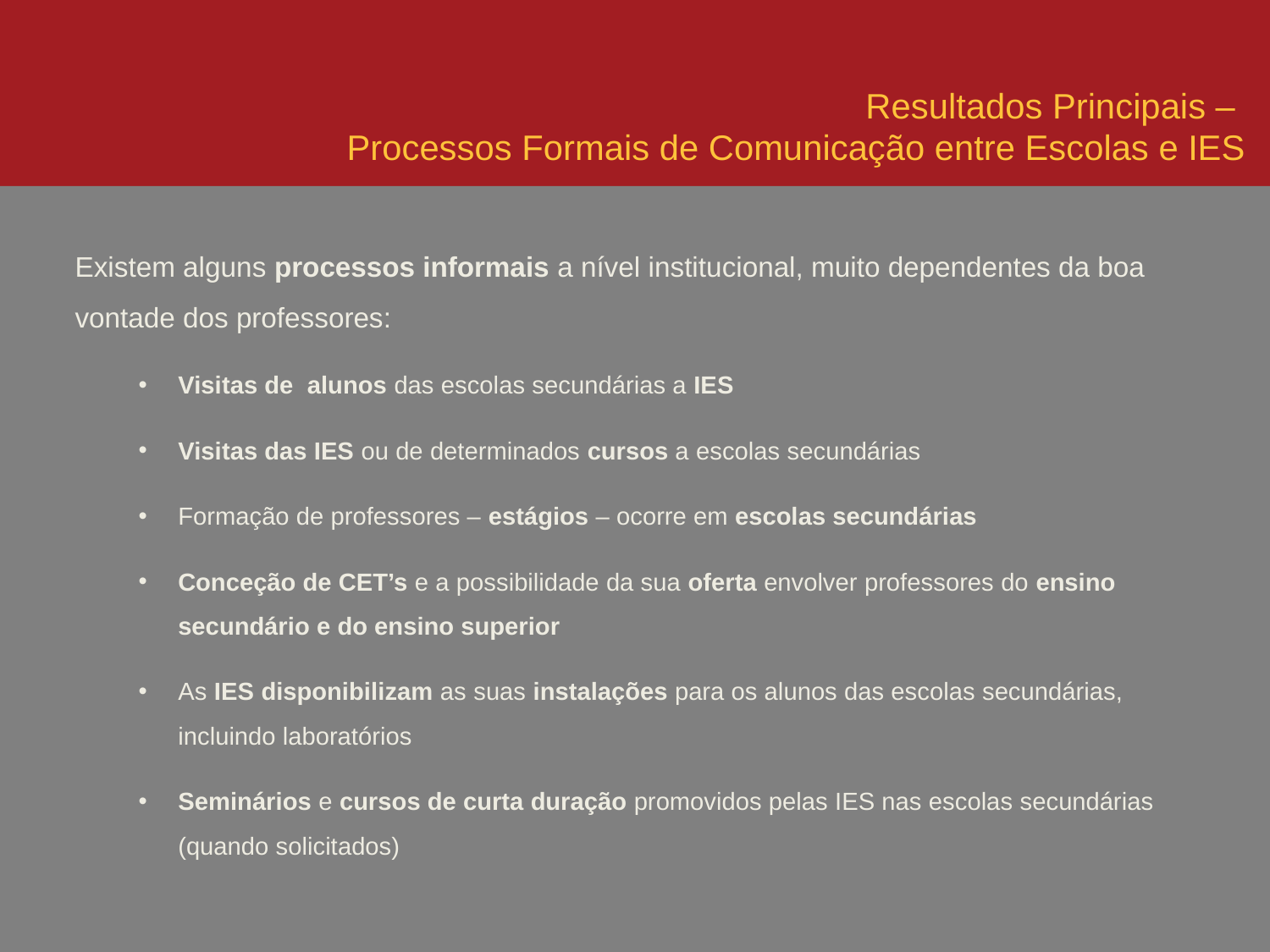

Resultados Principais –
Processos Formais de Comunicação entre Escolas e IES
Existem alguns processos informais a nível institucional, muito dependentes da boa vontade dos professores:
Visitas de  alunos das escolas secundárias a IES
Visitas das IES ou de determinados cursos a escolas secundárias
Formação de professores – estágios – ocorre em escolas secundárias
Conceção de CET’s e a possibilidade da sua oferta envolver professores do ensino secundário e do ensino superior
As IES disponibilizam as suas instalações para os alunos das escolas secundárias, incluindo laboratórios
Seminários e cursos de curta duração promovidos pelas IES nas escolas secundárias (quando solicitados)